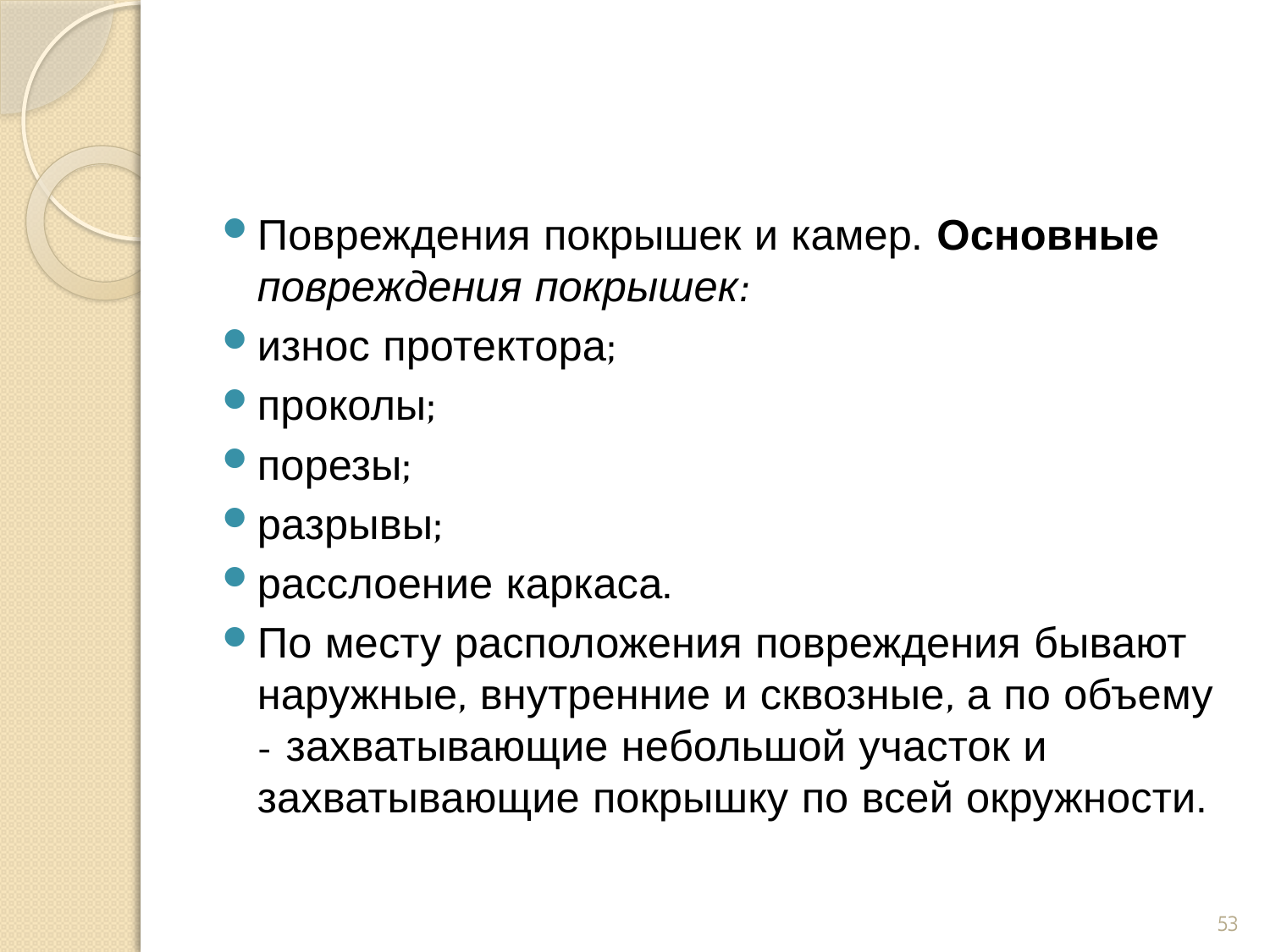

Повреждения покрышек и камер. Основные поврежде­ния покрышек:
износ протектора;
проколы;
порезы;
разрывы;
расслоение каркаса.
По месту расположения повреждения бывают наружные, внутренние и сквозные, а по объему - захватывающие не­большой участок и захватывающие покрышку по всей окруж­ности.

53